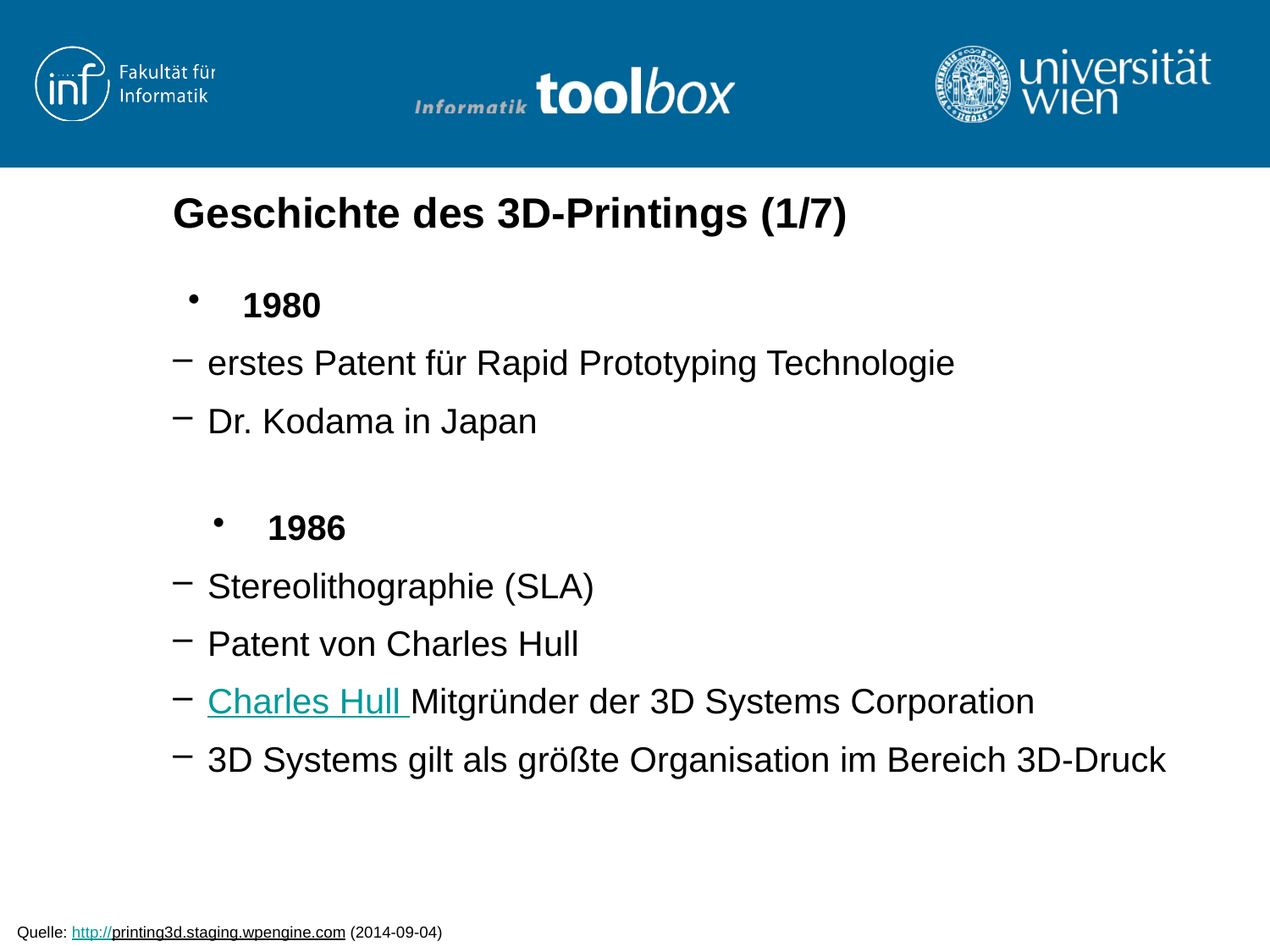

# Geschichte des 3D-Printings (1/7)
 1980
 erstes Patent für Rapid Prototyping Technologie
 Dr. Kodama in Japan

 1986
 Stereolithographie (SLA)
 Patent von Charles Hull
 Charles Hull Mitgründer der 3D Systems Corporation
 3D Systems gilt als größte Organisation im Bereich 3D-Druck
Quelle: http://printing3d.staging.wpengine.com (2014-09-04)